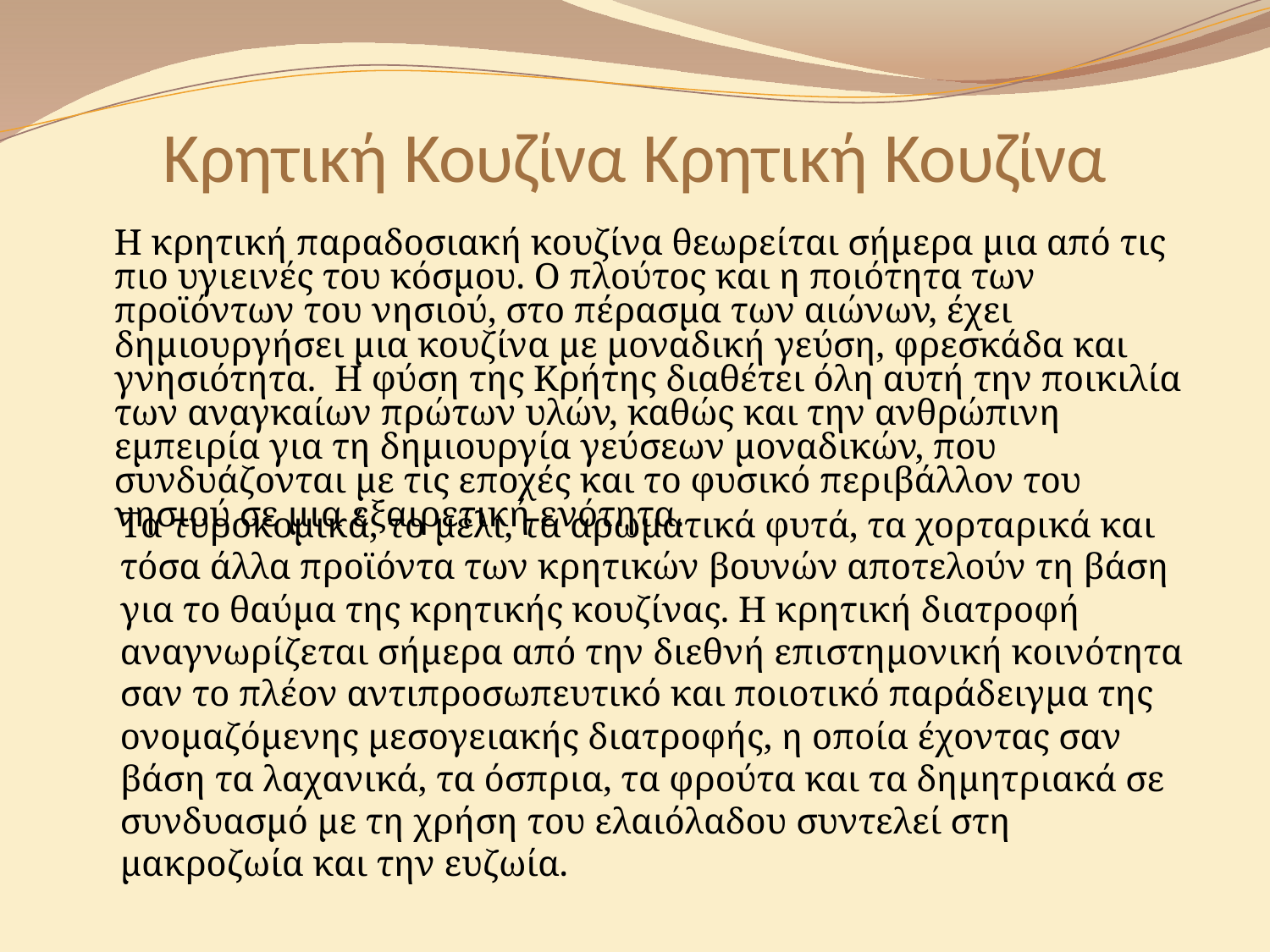

# Κρητική Κουζίνα Κρητική Κουζίνα
	Η κρητική παραδοσιακή κουζίνα θεωρείται σήμερα μια από τις πιο υγιεινές του κόσμου. Ο πλούτος και η ποιότητα των προϊόντων του νησιού, στο πέρασμα των αιώνων, έχει δημιουργήσει μια κουζίνα με μοναδική γεύση, φρεσκάδα και γνησιότητα.  Η φύση της Κρήτης διαθέτει όλη αυτή την ποικιλία των αναγκαίων πρώτων υλών, καθώς και την ανθρώπινη εμπειρία για τη δημιουργία γεύσεων μοναδικών, που συνδυάζονται με τις εποχές και το φυσικό περιβάλλον του νησιού σε μια εξαιρετική ενότητα.
	Τα τυροκομικά, το μέλι, τα αρωματικά φυτά, τα χορταρικά και τόσα άλλα προϊόντα των κρητικών βουνών αποτελούν τη βάση για το θαύμα της κρητικής κουζίνας. Η κρητική διατροφή αναγνωρίζεται σήμερα από την διεθνή επιστημονική κοινότητα σαν το πλέον αντιπροσωπευτικό και ποιοτικό παράδειγμα της ονομαζόμενης μεσογειακής διατροφής, η οποία έχοντας σαν βάση τα λαχανικά, τα όσπρια, τα φρούτα και τα δημητριακά σε συνδυασμό με τη χρήση του ελαιόλαδου συντελεί στη μακροζωία και την ευζωία.